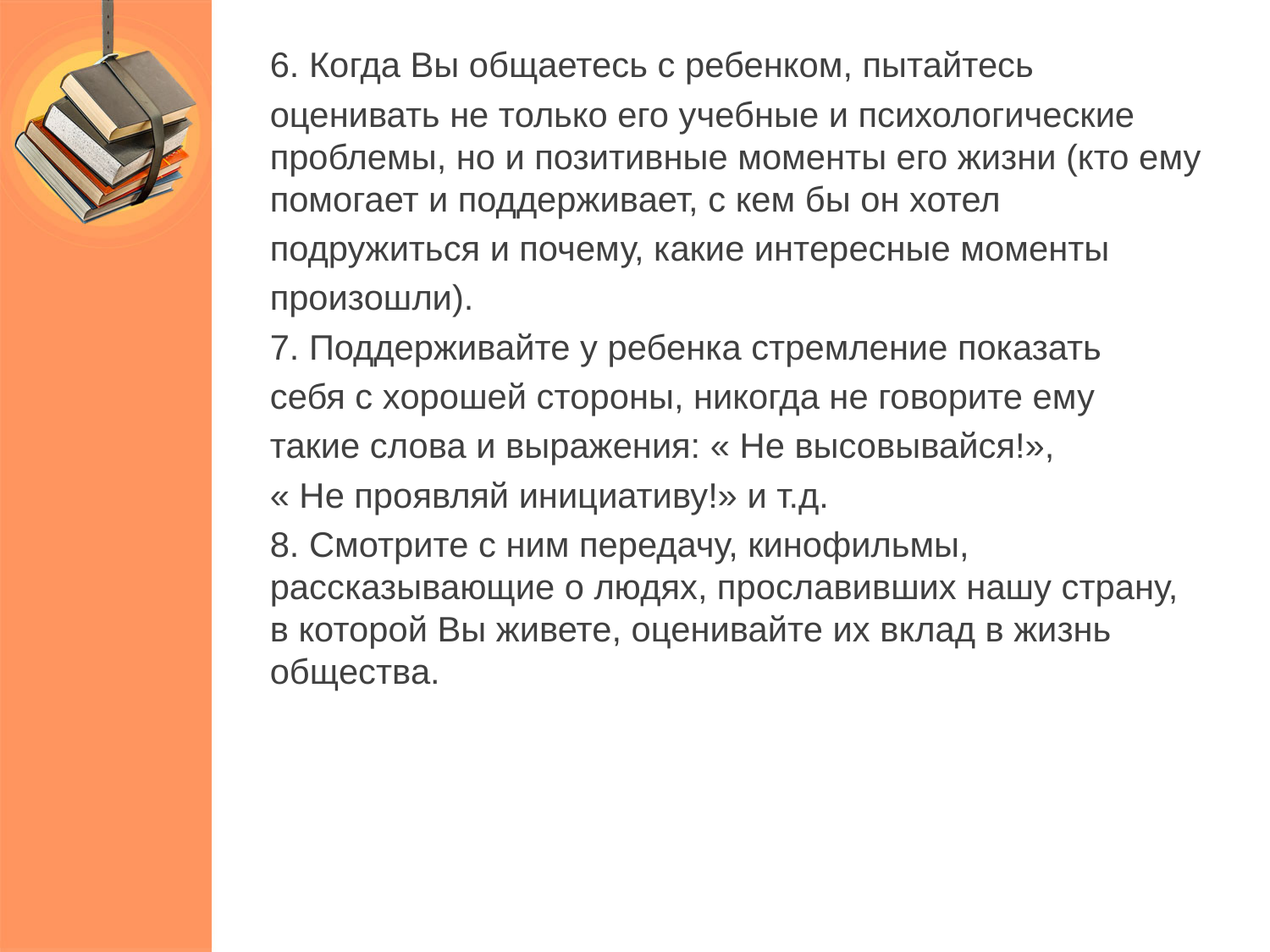

6. Когда Вы общаетесь с ребенком, пытайтесь
оценивать не только его учебные и психологические проблемы, но и позитивные моменты его жизни (кто ему помогает и поддерживает, с кем бы он хотел
подружиться и почему, какие интересные моменты
произошли).
7. Поддерживайте у ребенка стремление показать
себя с хорошей стороны, никогда не говорите ему
такие слова и выражения: « Не высовывайся!»,
« Не проявляй инициативу!» и т.д.
8. Смотрите с ним передачу, кинофильмы, рассказывающие о людях, прославивших нашу страну, в которой Вы живете, оценивайте их вклад в жизнь общества.